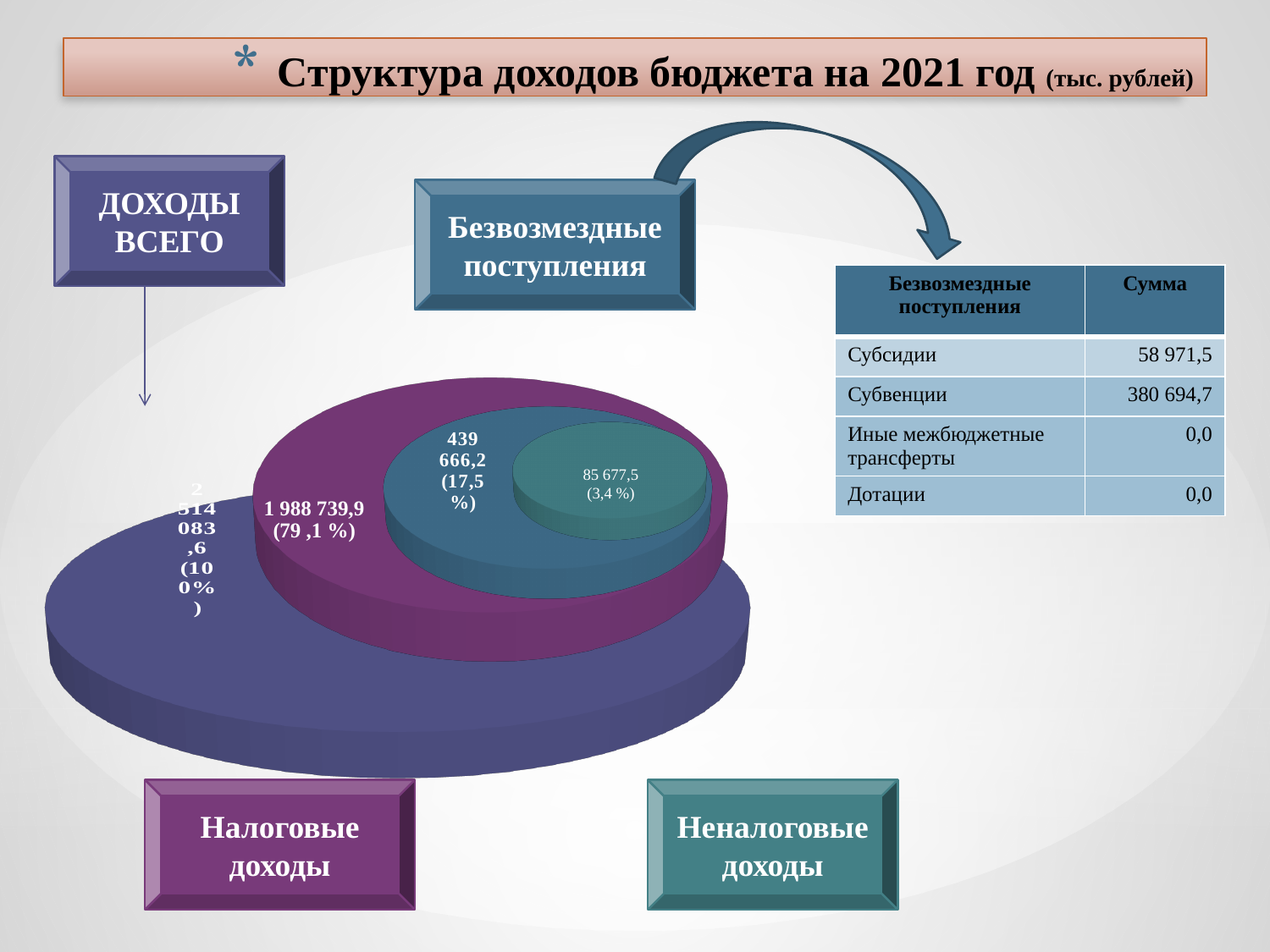

# Структура доходов бюджета на 2021 год (тыс. рублей)

ДОХОДЫ
ВСЕГО
Безвозмездные поступления

[unsupported chart]

[unsupported chart]

[unsupported chart]

| Безвозмездные поступления | Сумма |
| --- | --- |
| Субсидии | 58 971,5 |
| Субвенции | 380 694,7 |
| Иные межбюджетные трансферты | 0,0 |
| Дотации | 0,0 |

[unsupported chart]

Налоговые доходы
Неналоговые доходы